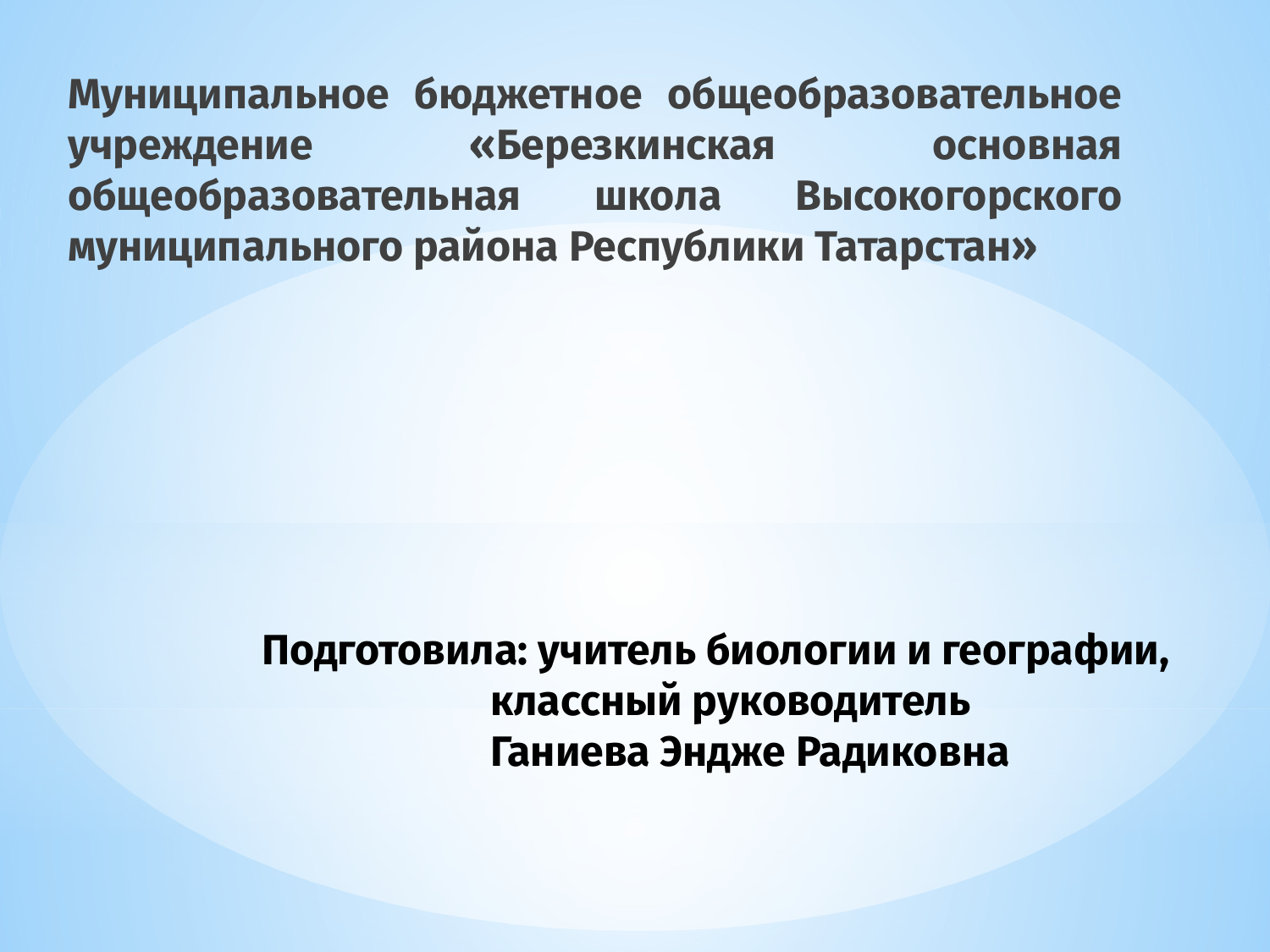

Муниципальное бюджетное общеобразовательное учреждение «Березкинская основная общеобразовательная школа Высокогорского муниципального района Республики Татарстан»
# Подготовила: учитель биологии и географии, классный руководитель Ганиева Эндже Радиковна